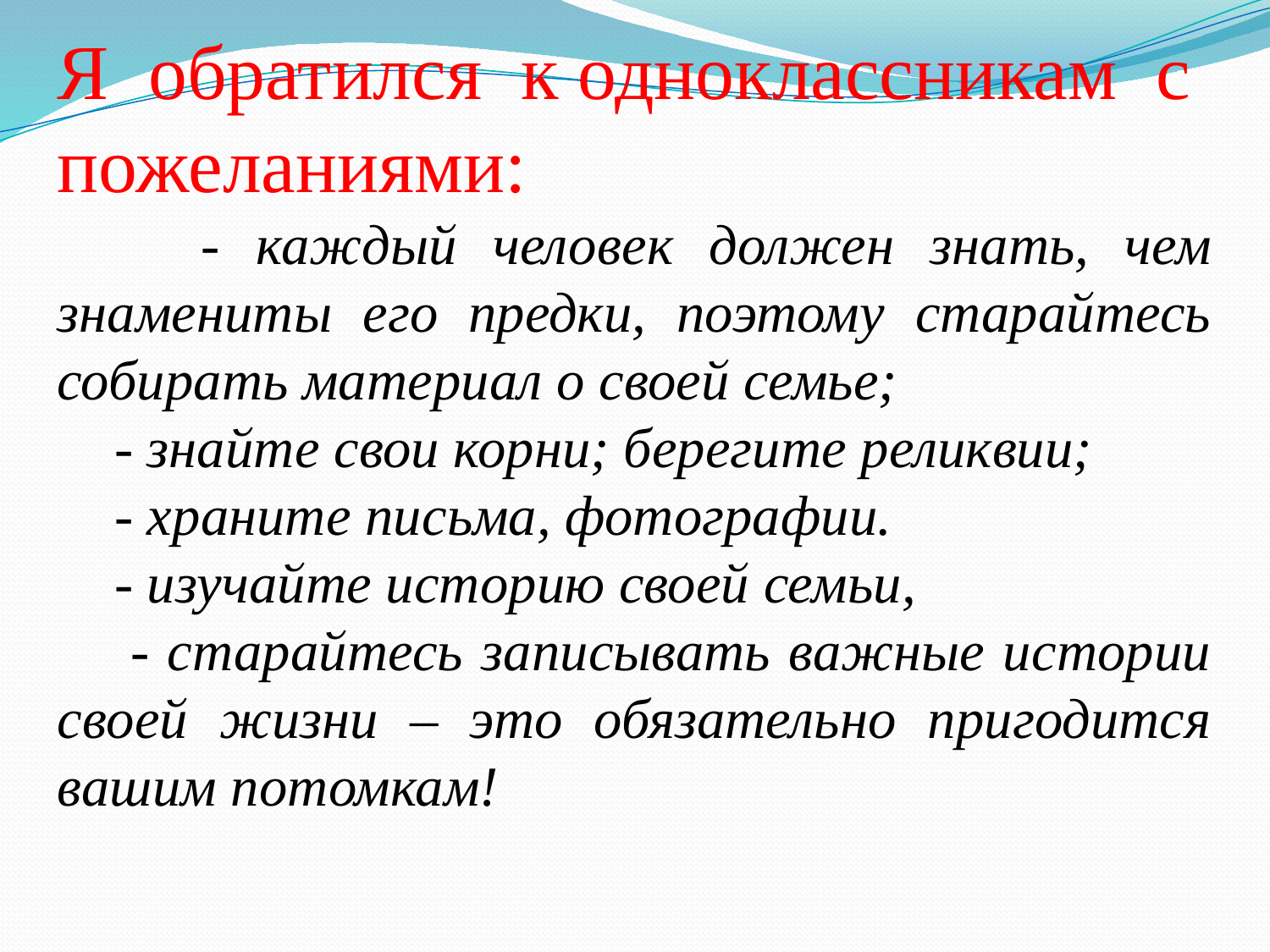

Я  обратился  к одноклассникам  с  пожеланиями:
    - каждый человек должен знать, чем знамениты его предки, поэтому старайтесь собирать материал о своей семье;
    - знайте свои корни; берегите реликвии;
    - храните письма, фотографии.
    - изучайте историю своей семьи,
    - старайтесь записывать важные истории своей жизни – это обязательно пригодится вашим потомкам!